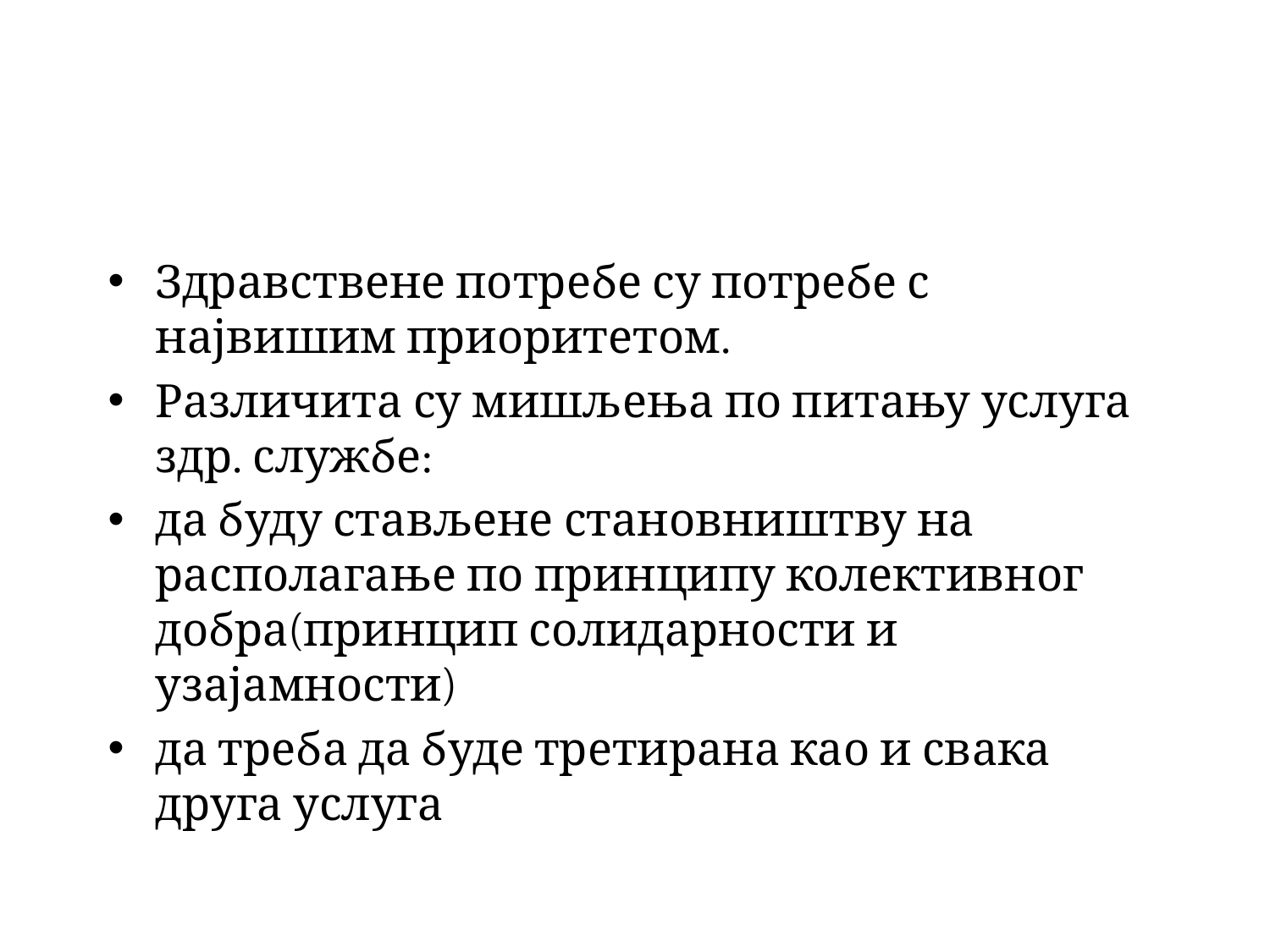

Здравствене потребе су потребе с највишим приоритетом.
Различита су мишљења по питању услуга здр. службе:
да буду стављене становништву на располагање по принципу колективног добра(принцип солидарности и узајамности)
да треба да буде третирана као и свака друга услуга